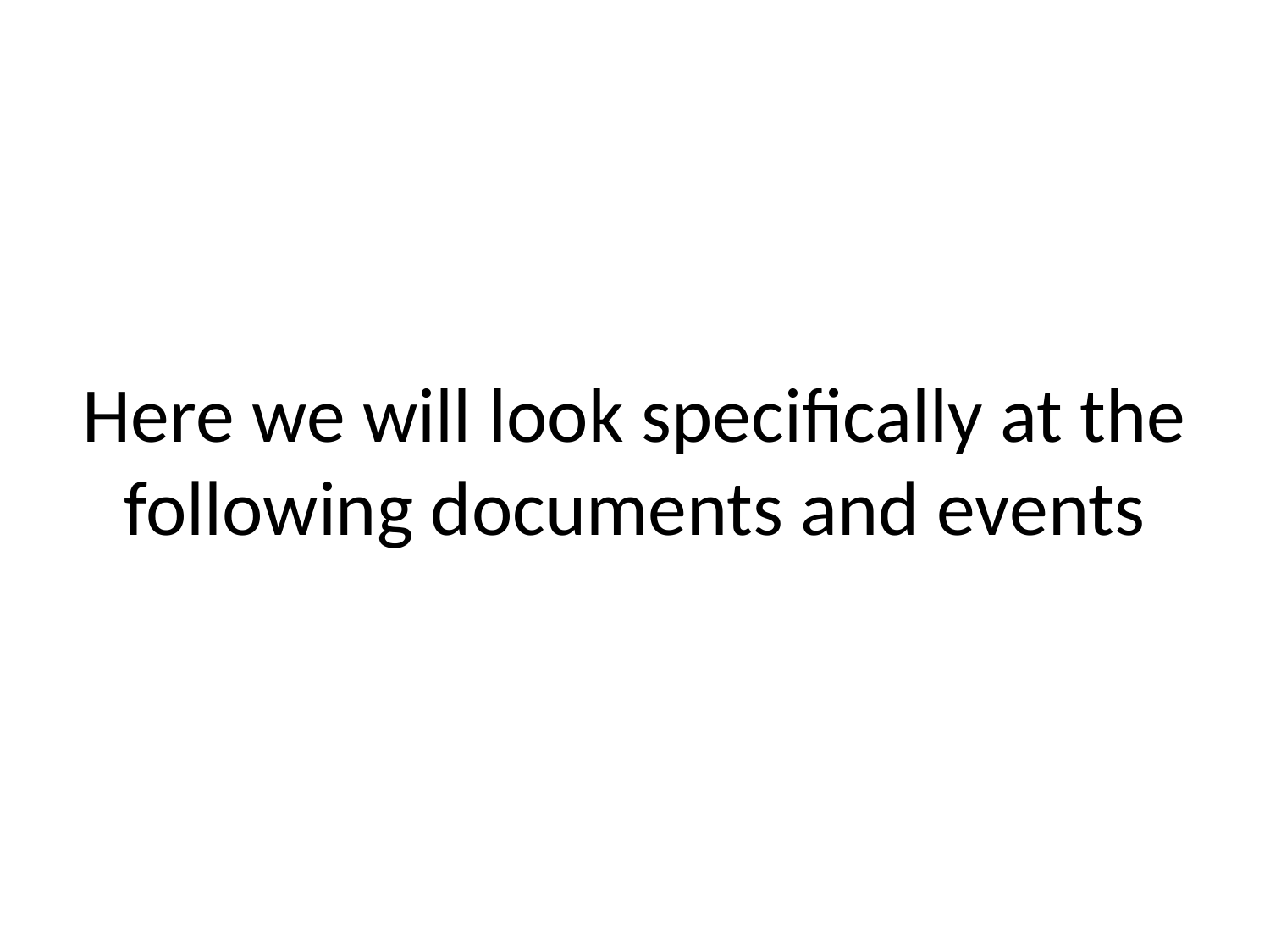

# Here we will look specifically at the following documents and events